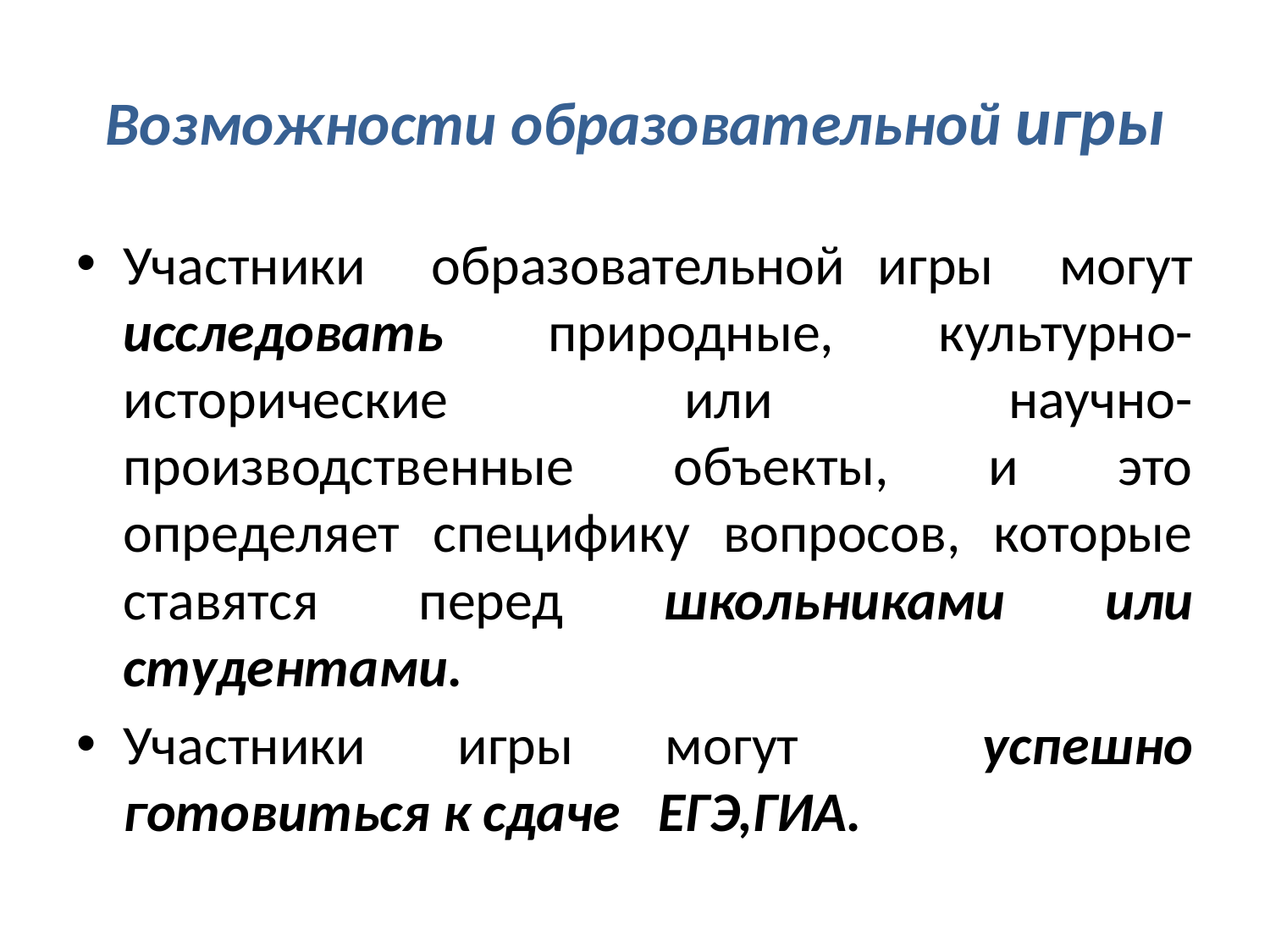

# Возможности образовательной игры
Участники  образовательной игры  могут исследовать природные, культурно-исторические или научно-производственные объекты, и это определяет специфику вопросов, которые ставятся перед школьниками или студентами.
Участники игры могут  успешно готовиться к сдаче   ЕГЭ,ГИА.